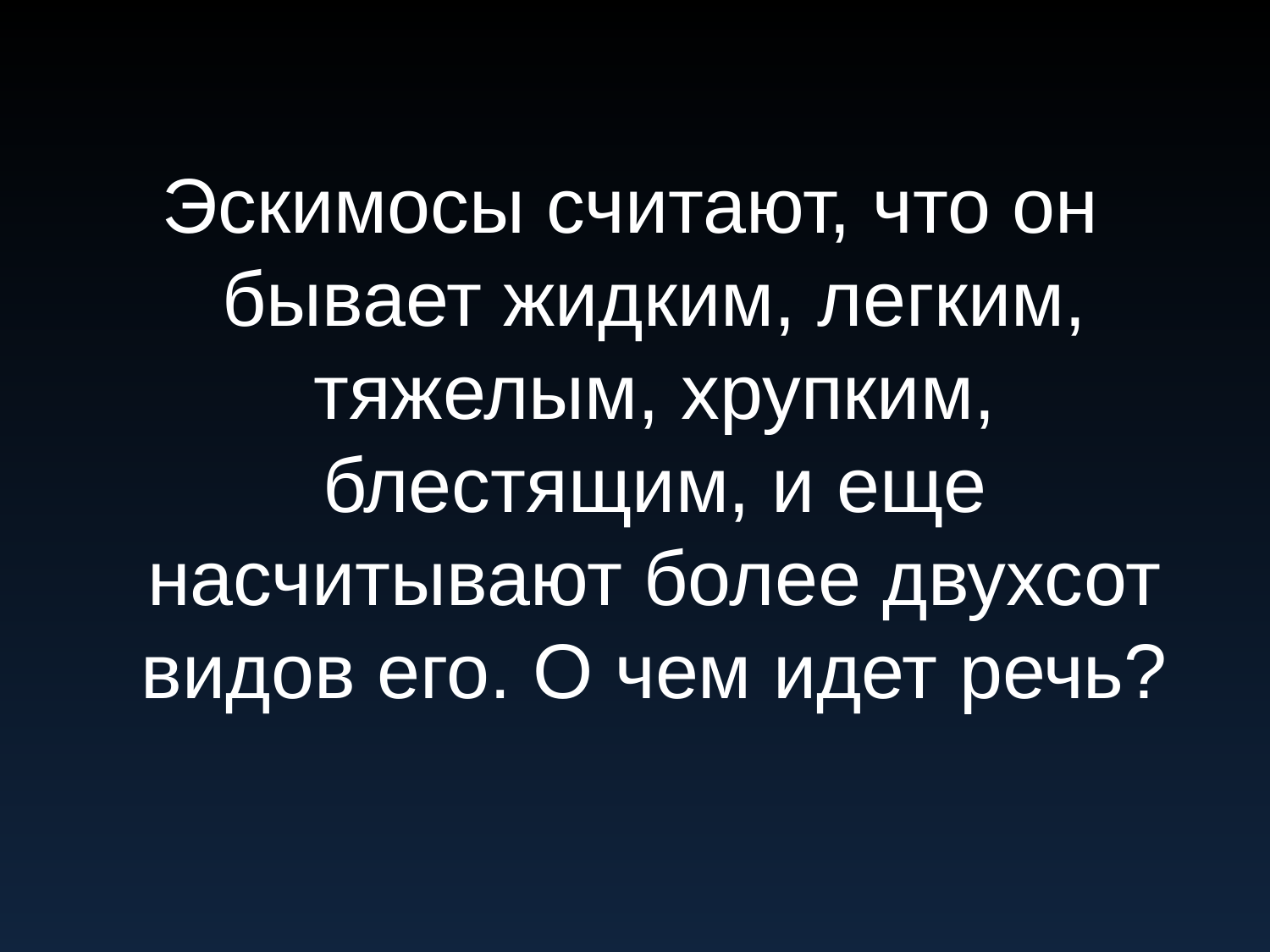

#
Эскимосы считают, что он бывает жидким, легким, тяжелым, хрупким, блестящим, и еще насчитывают более двухсот видов его. О чем идет речь?